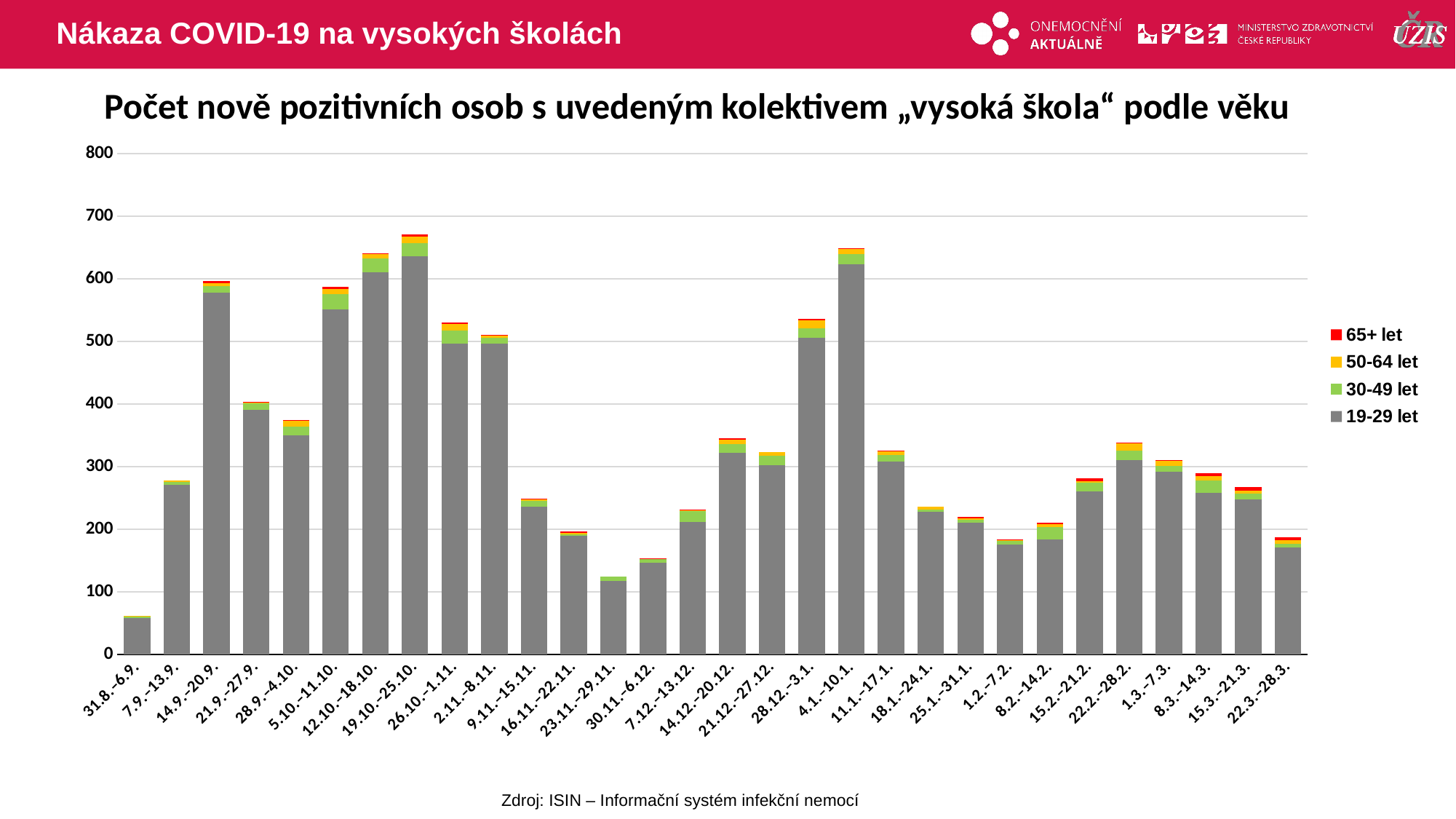

# Nákaza COVID-19 na vysokých školách
Počet nově pozitivních osob s uvedeným kolektivem „vysoká škola“ podle věku

### Chart

| Category | 19-29 let | 30-49 let | 50-64 let | 65+ let |
|---|---|---|---|---|
| 31.8.–6.9. | 58.0 | 2.0 | 2.0 | 0.0 |
| 7.9.–13.9. | 271.0 | 5.0 | 2.0 | 0.0 |
| 14.9.–20.9. | 578.0 | 10.0 | 5.0 | 3.0 |
| 21.9.–27.9. | 391.0 | 10.0 | 2.0 | 1.0 |
| 28.9.–4.10. | 350.0 | 14.0 | 9.0 | 1.0 |
| 5.10.–11.10. | 551.0 | 25.0 | 8.0 | 3.0 |
| 12.10.–18.10. | 610.0 | 23.0 | 7.0 | 1.0 |
| 19.10.–25.10. | 636.0 | 21.0 | 10.0 | 4.0 |
| 26.10.–1.11. | 496.0 | 21.0 | 11.0 | 2.0 |
| 2.11.–8.11. | 497.0 | 9.0 | 3.0 | 1.0 |
| 9.11.–15.11. | 236.0 | 9.0 | 3.0 | 1.0 |
| 16.11.–22.11. | 189.0 | 3.0 | 2.0 | 2.0 |
| 23.11.–29.11. | 117.0 | 8.0 | 0.0 | 0.0 |
| 30.11.–6.12. | 147.0 | 5.0 | 0.0 | 1.0 |
| 7.12.–13.12. | 212.0 | 17.0 | 2.0 | 1.0 |
| 14.12.–20.12. | 322.0 | 14.0 | 7.0 | 2.0 |
| 21.12.–27.12. | 302.0 | 15.0 | 6.0 | 0.0 |
| 28.12.–3.1. | 506.0 | 15.0 | 13.0 | 2.0 |
| 4.1.–10.1. | 623.0 | 17.0 | 8.0 | 1.0 |
| 11.1.–17.1. | 308.0 | 11.0 | 5.0 | 2.0 |
| 18.1.–24.1. | 228.0 | 3.0 | 5.0 | 0.0 |
| 25.1.–31.1. | 210.0 | 5.0 | 2.0 | 3.0 |
| 1.2.–7.2. | 176.0 | 5.0 | 2.0 | 1.0 |
| 8.2.–14.2. | 184.0 | 19.0 | 5.0 | 2.0 |
| 15.2.–21.2. | 260.0 | 14.0 | 3.0 | 4.0 |
| 22.2.–28.2. | 310.0 | 15.0 | 12.0 | 1.0 |
| 1.3.–7.3. | 292.0 | 9.0 | 8.0 | 2.0 |
| 8.3.–14.3. | 258.0 | 20.0 | 7.0 | 4.0 |
| 15.3.–21.3. | 248.0 | 9.0 | 5.0 | 6.0 |
| 22.3.–28.3. | 171.0 | 6.0 | 6.0 | 4.0 |
Zdroj: ISIN – Informační systém infekční nemocí